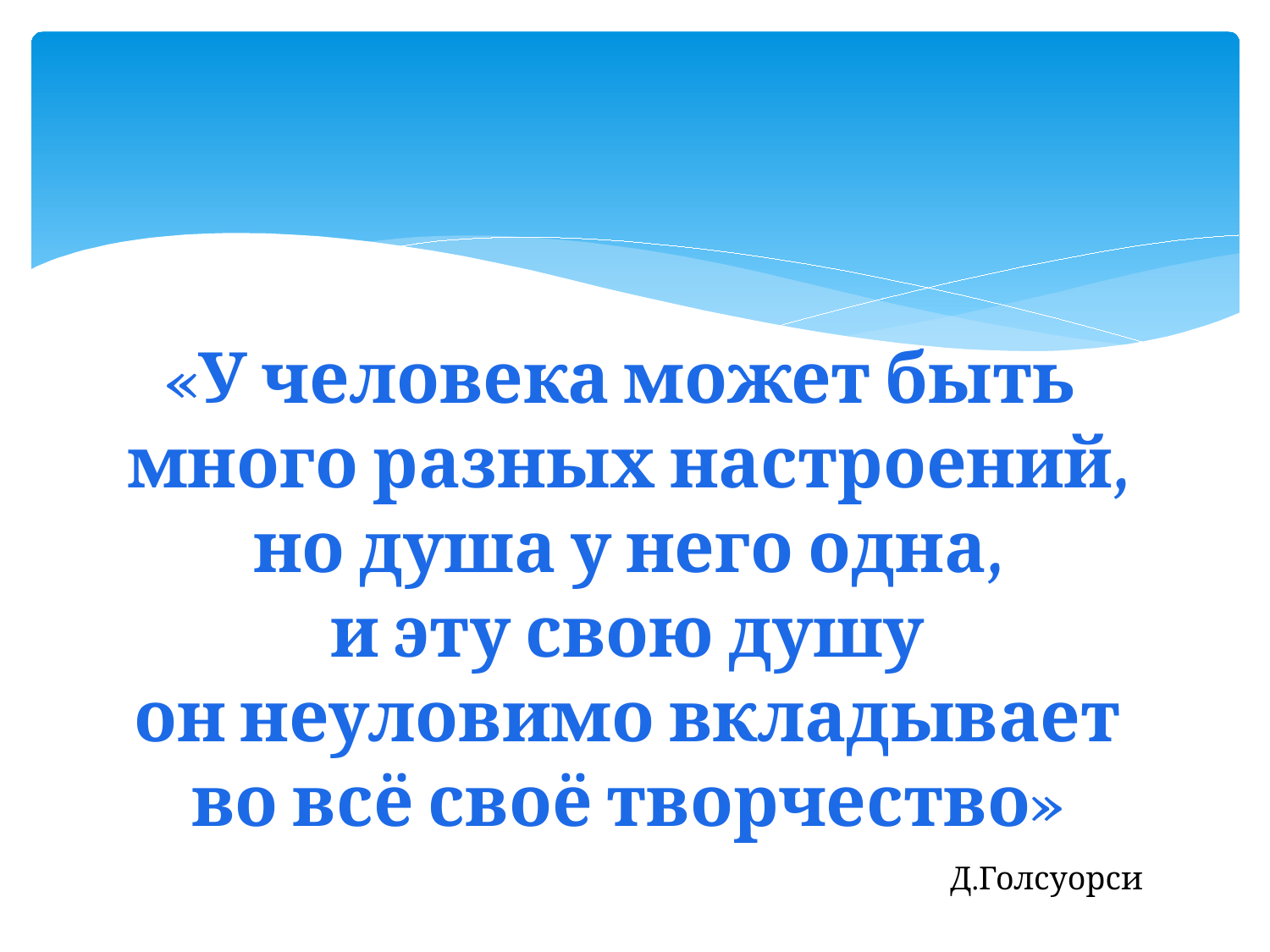

«У человека может быть
много разных настроений,
но душа у него одна,
и эту свою душу
он неуловимо вкладывает
во всё своё творчество»
Д.Голсуорси